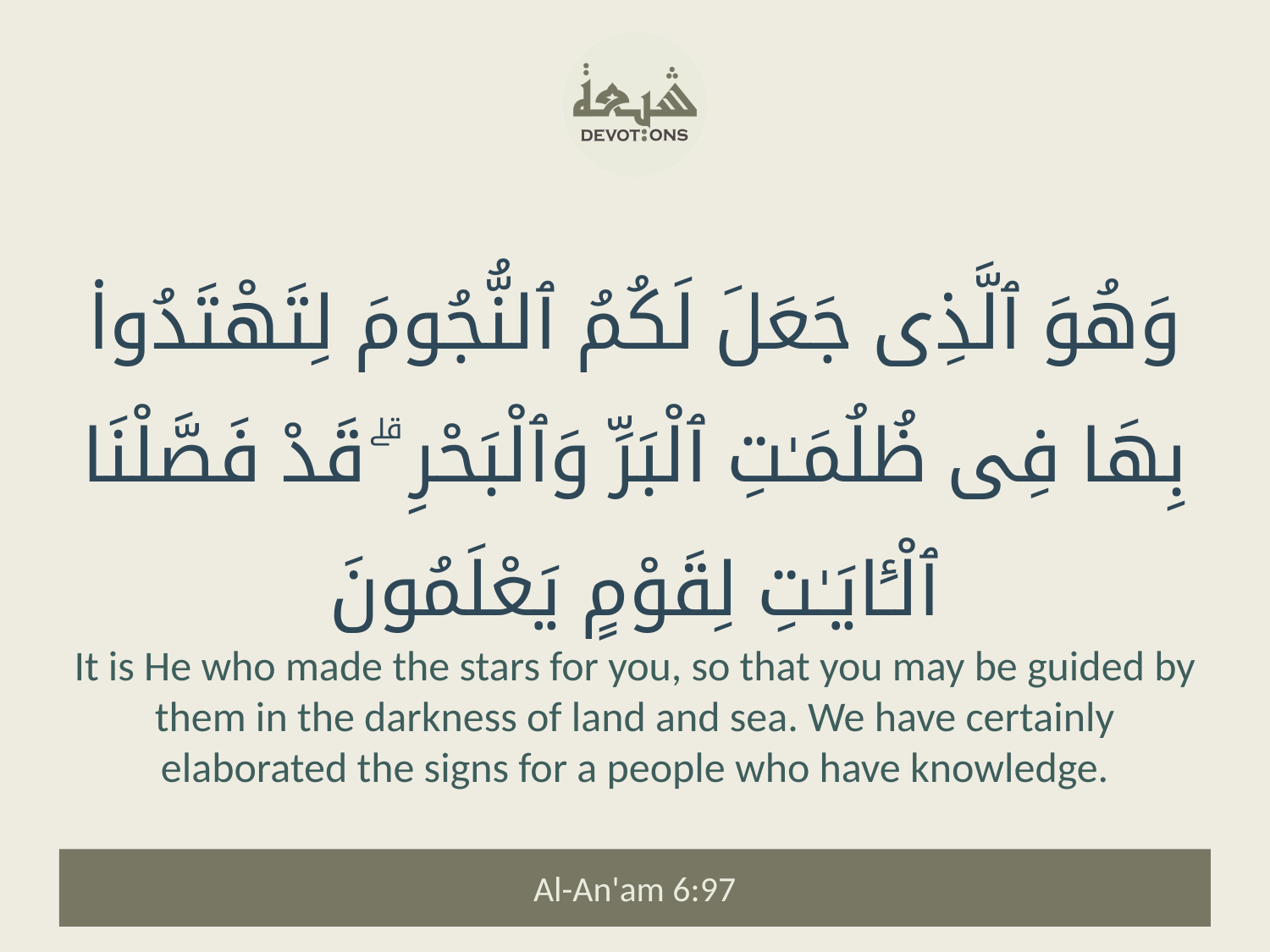

وَهُوَ ٱلَّذِى جَعَلَ لَكُمُ ٱلنُّجُومَ لِتَهْتَدُوا۟ بِهَا فِى ظُلُمَـٰتِ ٱلْبَرِّ وَٱلْبَحْرِ ۗ قَدْ فَصَّلْنَا ٱلْـَٔايَـٰتِ لِقَوْمٍ يَعْلَمُونَ
It is He who made the stars for you, so that you may be guided by them in the darkness of land and sea. We have certainly elaborated the signs for a people who have knowledge.
Al-An'am 6:97